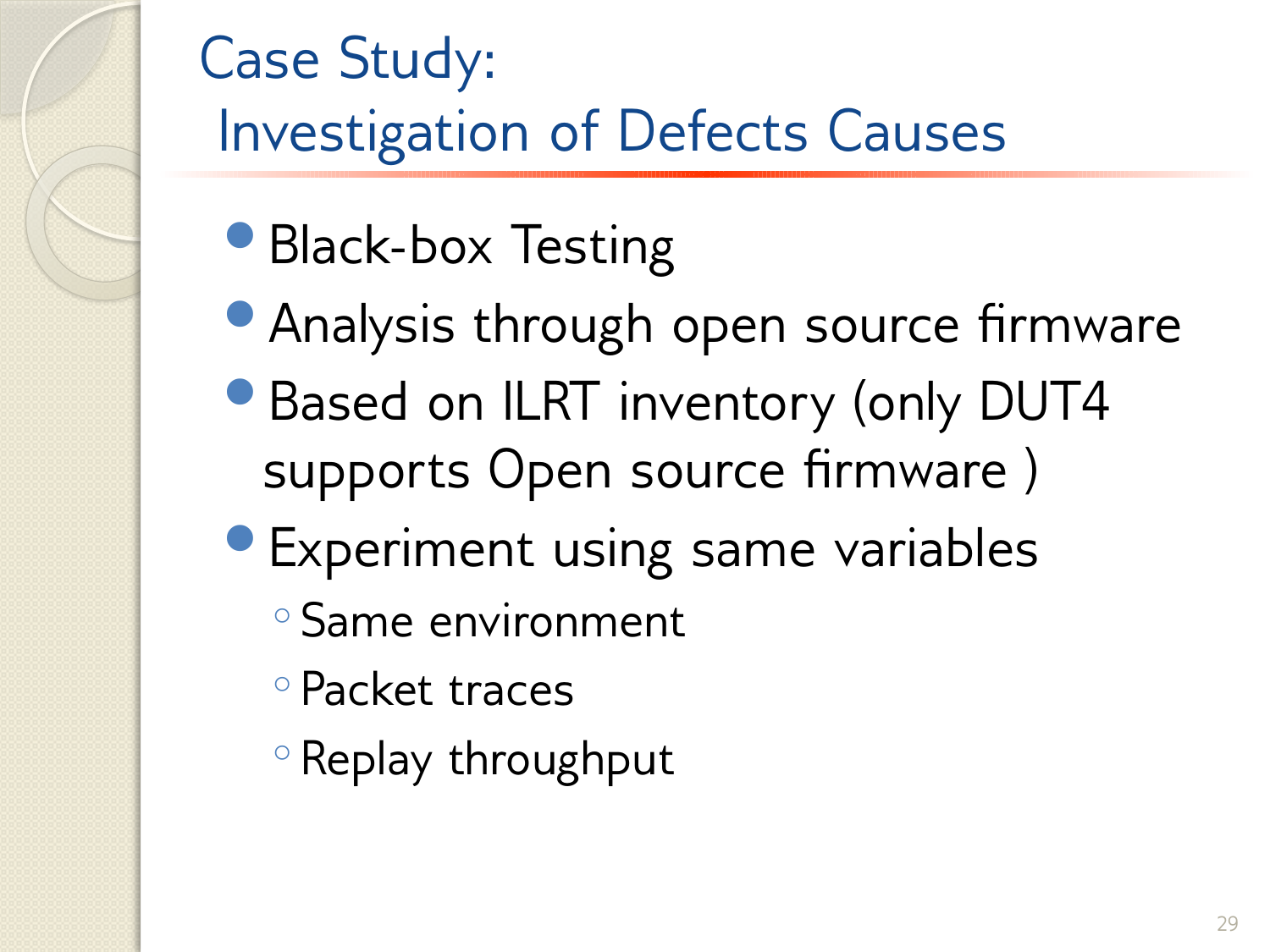

# Case Study: Investigation of Defects Causes
Black-box Testing
Analysis through open source firmware
Based on ILRT inventory (only DUT4 supports Open source firmware )
Experiment using same variables
Same environment
Packet traces
Replay throughput
29